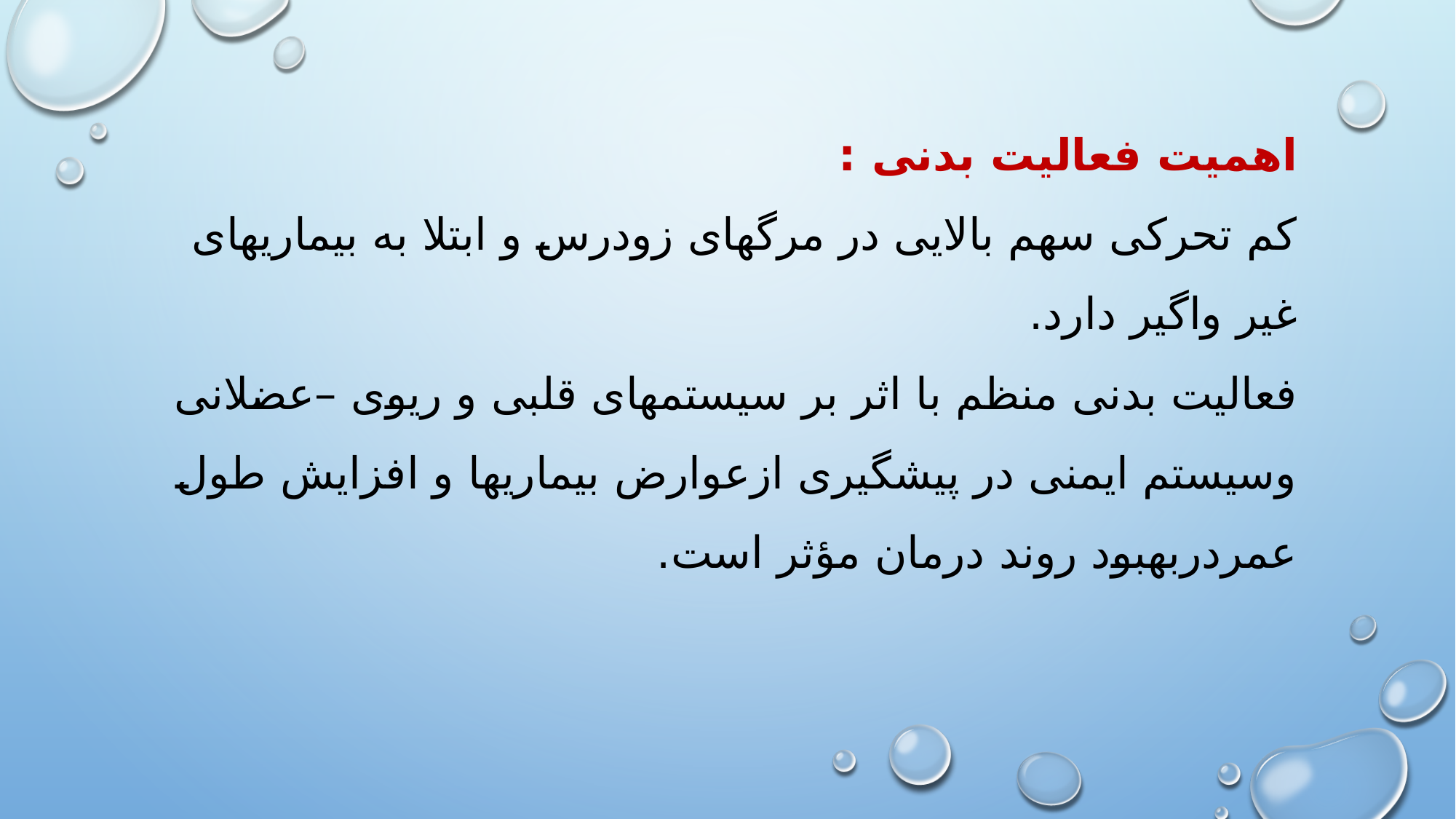

# اهمیت فعالیت بدنی : کم تحرکی سهم بالایی در مرگهای زودرس و ابتلا به بیماریهای غیر واگیر دارد. فعالیت بدنی منظم با اثر بر سیستمهای قلبی و ریوی –عضلانی وسیستم ایمنی در پیشگیری ازعوارض بیماریها و افزایش طول عمردربهبود روند درمان مؤثر است.